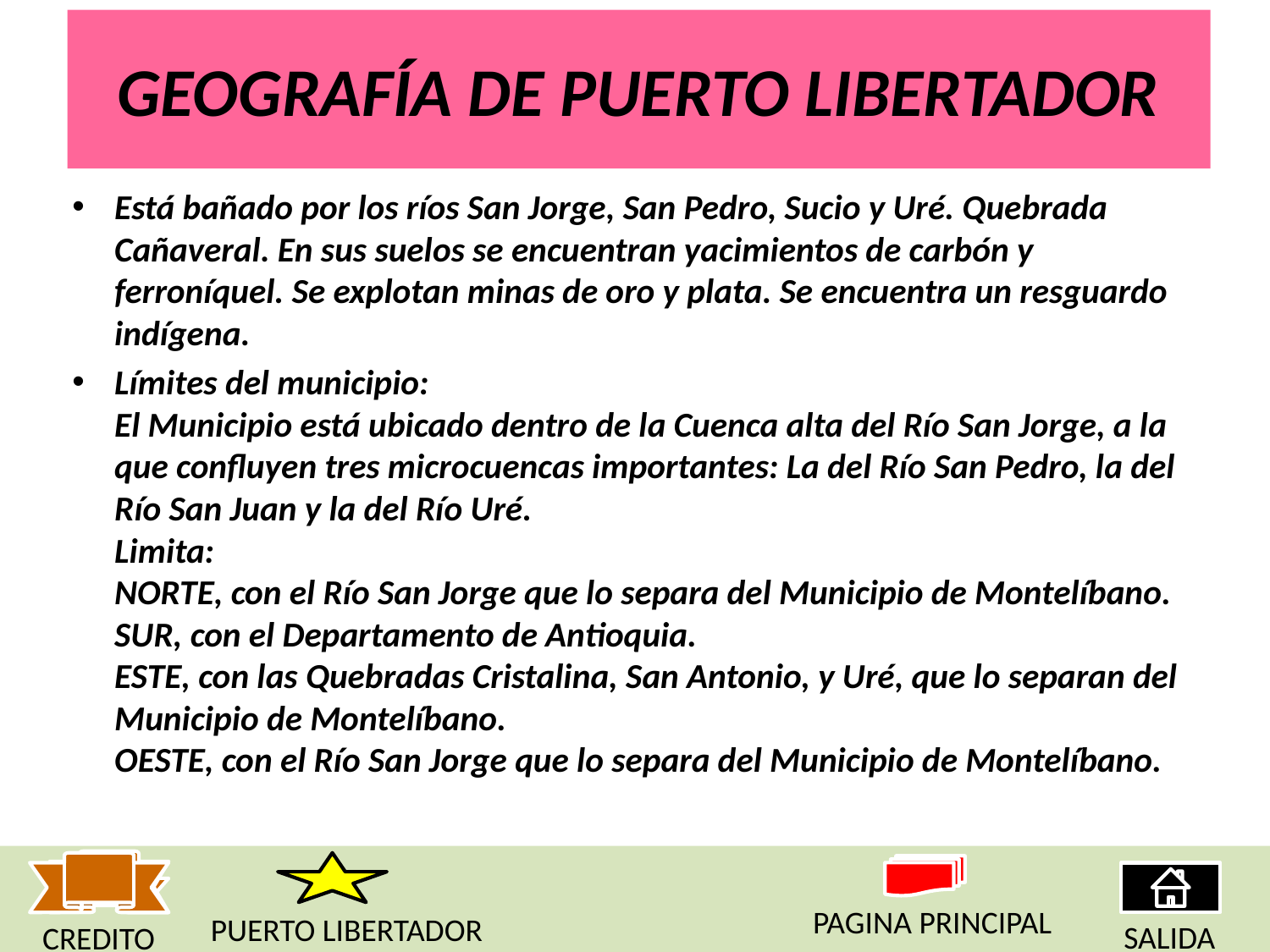

# GEOGRAFÍA DE PUERTO LIBERTADOR
Está bañado por los ríos San Jorge, San Pedro, Sucio y Uré. Quebrada Cañaveral. En sus suelos se encuentran yacimientos de carbón y ferroníquel. Se explotan minas de oro y plata. Se encuentra un resguardo indígena.
Límites del municipio:
El Municipio está ubicado dentro de la Cuenca alta del Río San Jorge, a la que confluyen tres microcuencas importantes: La del Río San Pedro, la del Río San Juan y la del Río Uré.
Limita:
NORTE, con el Río San Jorge que lo separa del Municipio de Montelíbano.
SUR, con el Departamento de Antioquia.
ESTE, con las Quebradas Cristalina, San Antonio, y Uré, que lo separan del Municipio de Montelíbano.
OESTE, con el Río San Jorge que lo separa del Municipio de Montelíbano.

PAGINA PRINCIPAL
PUERTO LIBERTADOR
SALIDA
CREDITO